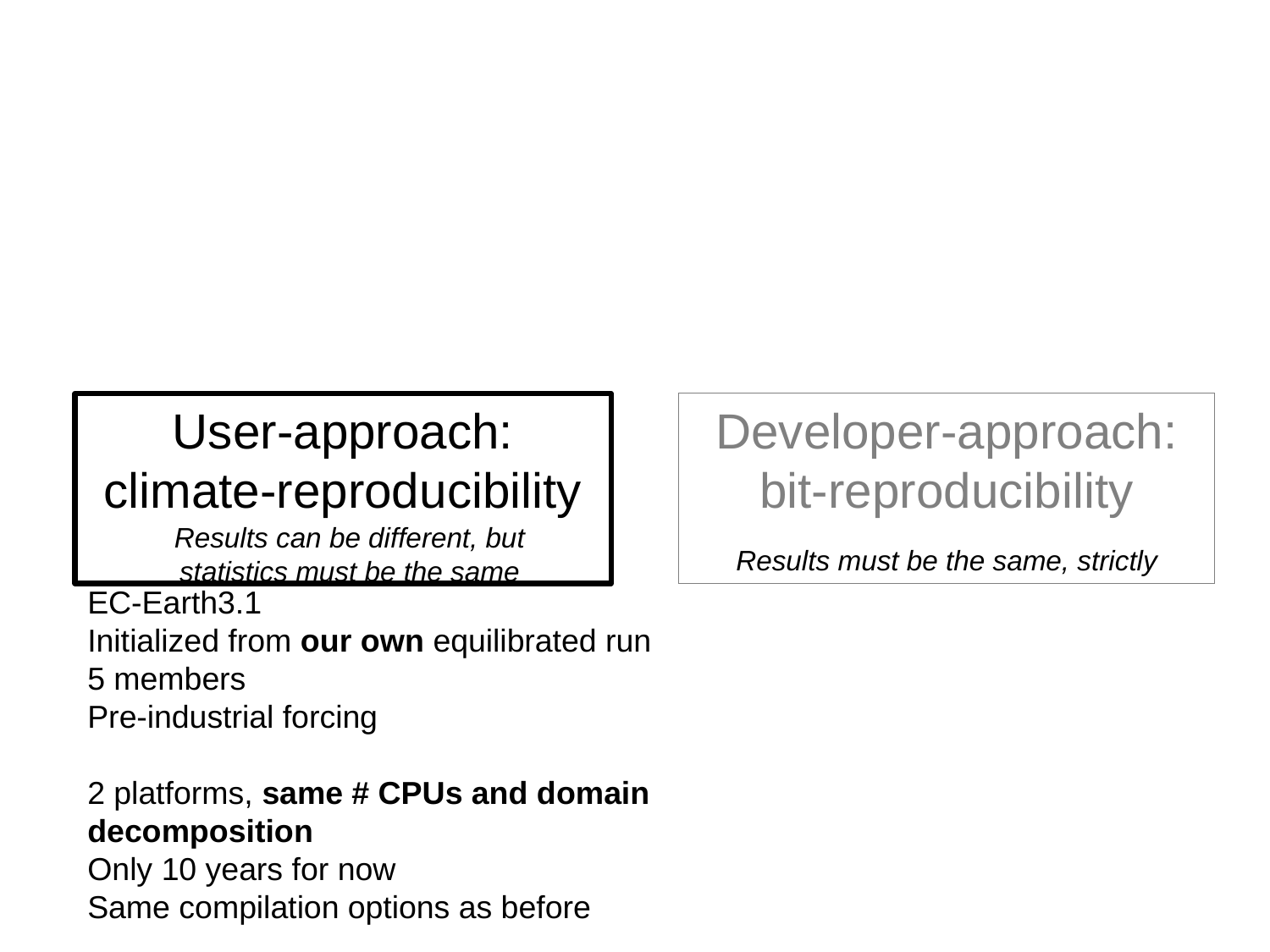

User-approach: climate-reproducibility
Developer-approach: bit-reproducibility
Results can be different, but statistics must be the same
Results must be the same, strictly
EC-Earth3.1
Initialized from our own equilibrated run
5 members
Pre-industrial forcing

2 platforms, same # CPUs and domain decomposition
Only 10 years for now
Same compilation options as before